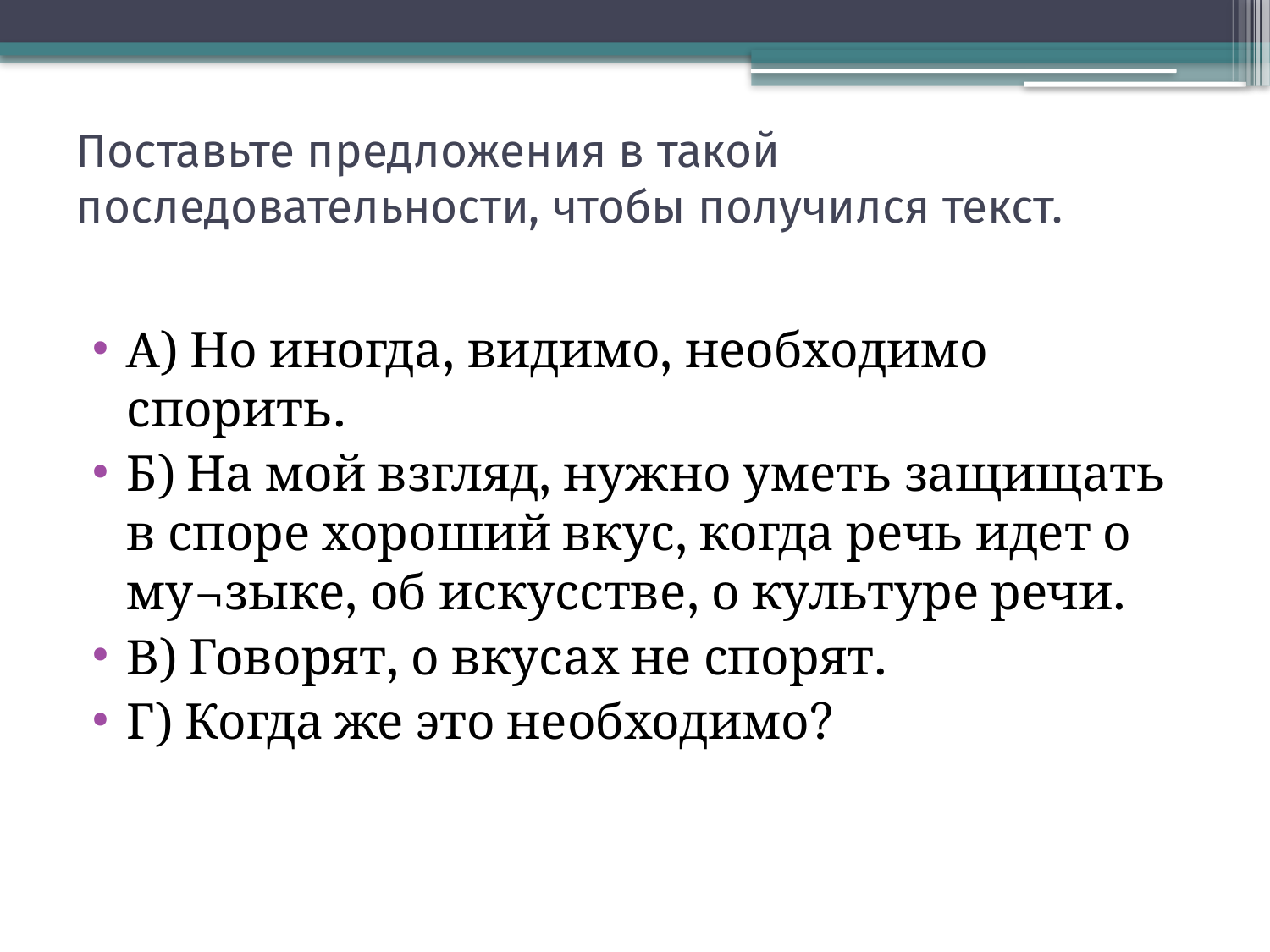

# Поставьте предложения в такой последовательности, чтобы получился текст.
A) Но иногда, видимо, необходимо спорить.
Б) На мой взгляд, нужно уметь защищать в споре хороший вкус, когда речь идет о му¬зыке, об искусстве, о культуре речи.
B) Говорят, о вкусах не спорят.
Г) Когда же это необходимо?